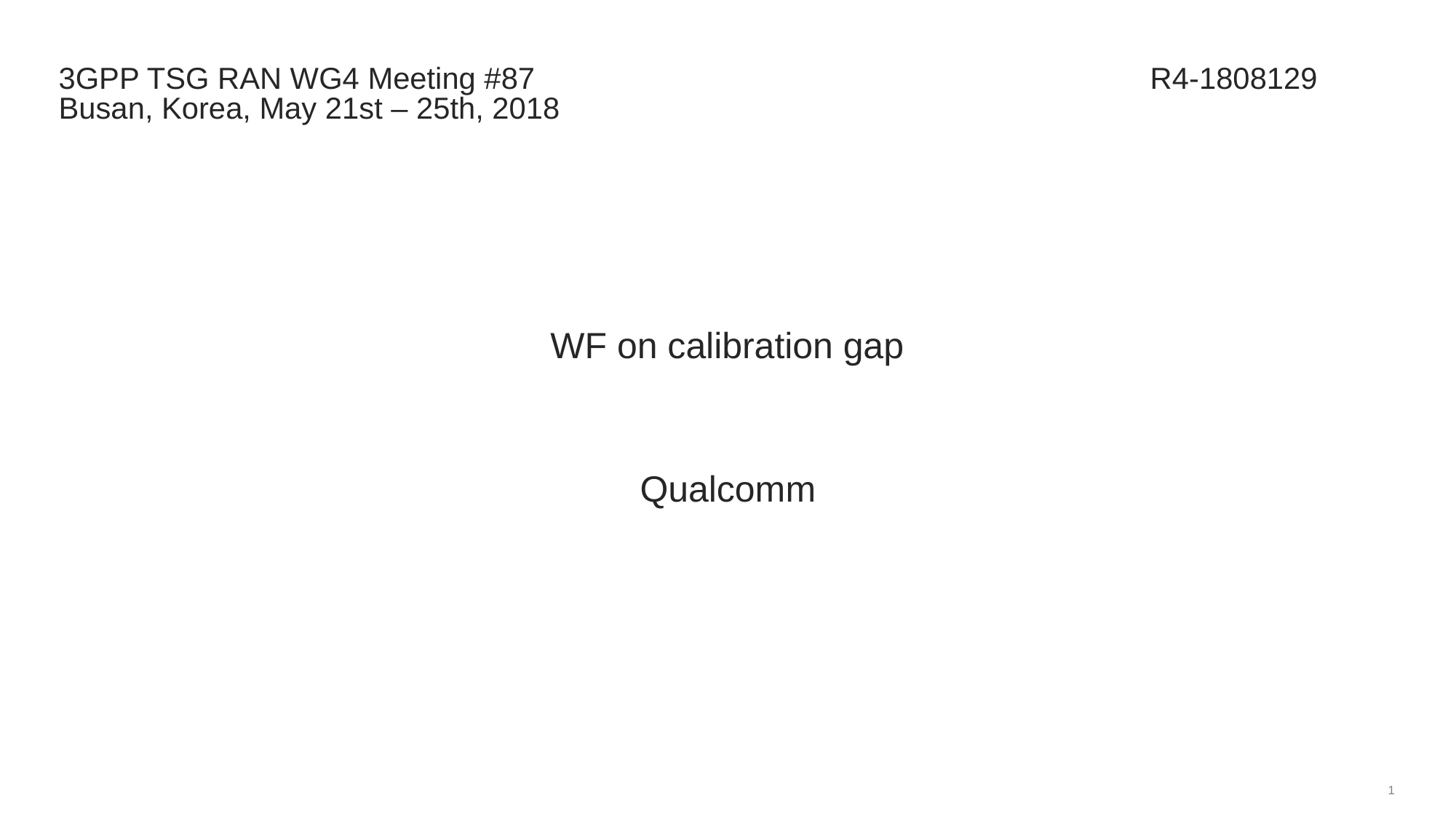

# 3GPP TSG RAN WG4 Meeting #87						R4-1808129 Busan, Korea, May 21st – 25th, 2018
WF on calibration gap
Qualcomm